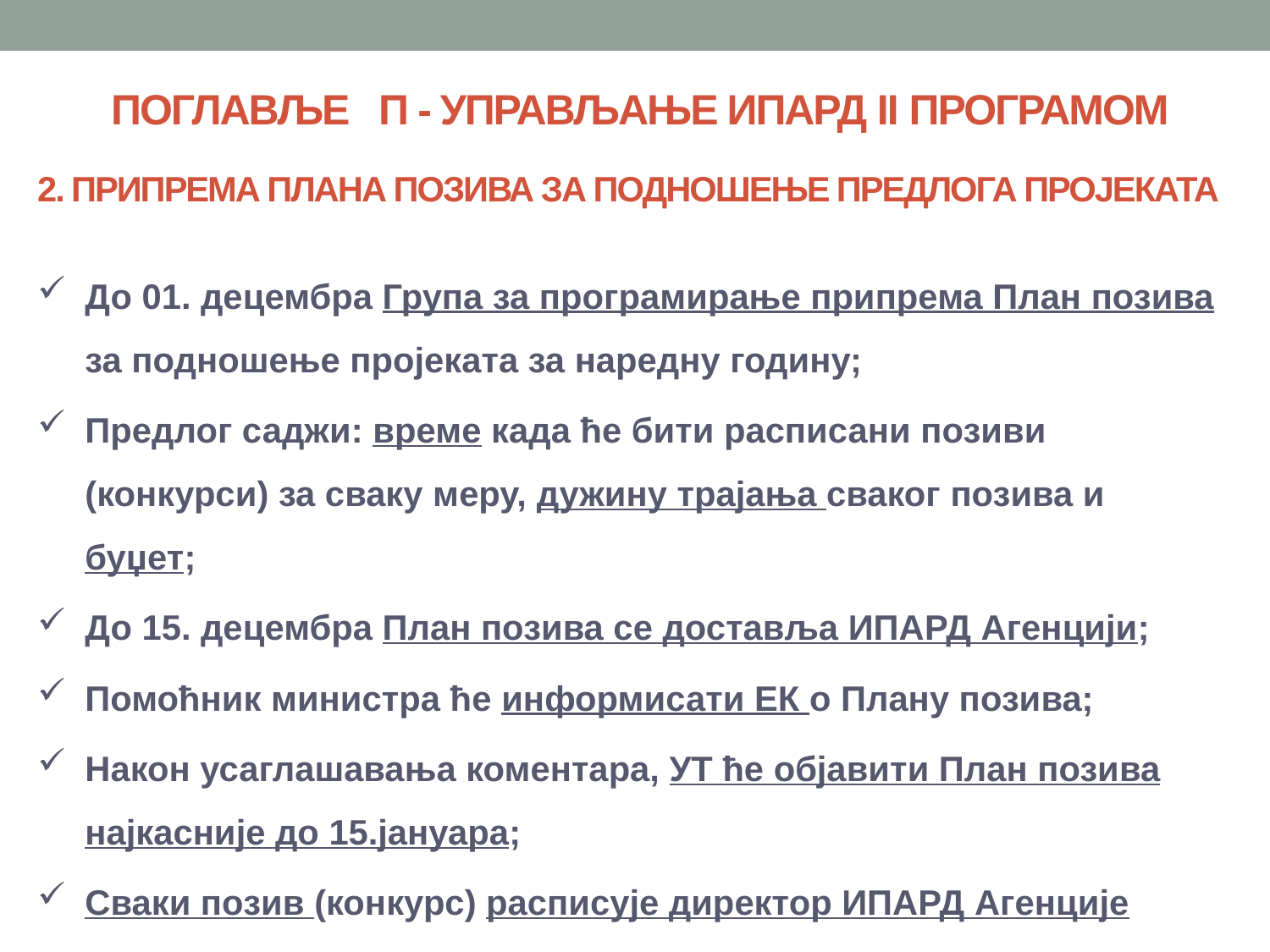

ПОГЛАВЉЕ   П - УПРАВЉАЊЕ ИПАРД II ПРОГРАМОМ
2. Припрема Плана позива за подношење предлога пројеката
До 01. децембра Група за програмирање припрема План позива за подношење пројеката за наредну годину;
Предлог саджи: време када ће бити расписани позиви (конкурси) за сваку меру, дужину трајања сваког позива и буџет;
До 15. децембра План позива се доставља ИПАРД Агенцији;
Помоћник министра ће информисати ЕК о Плану позива;
Након усаглашавања коментара, УТ ће објавити План позива најкасније до 15.јануара;
Сваки позив (конкурс) расписује директор ИПАРД Агенције